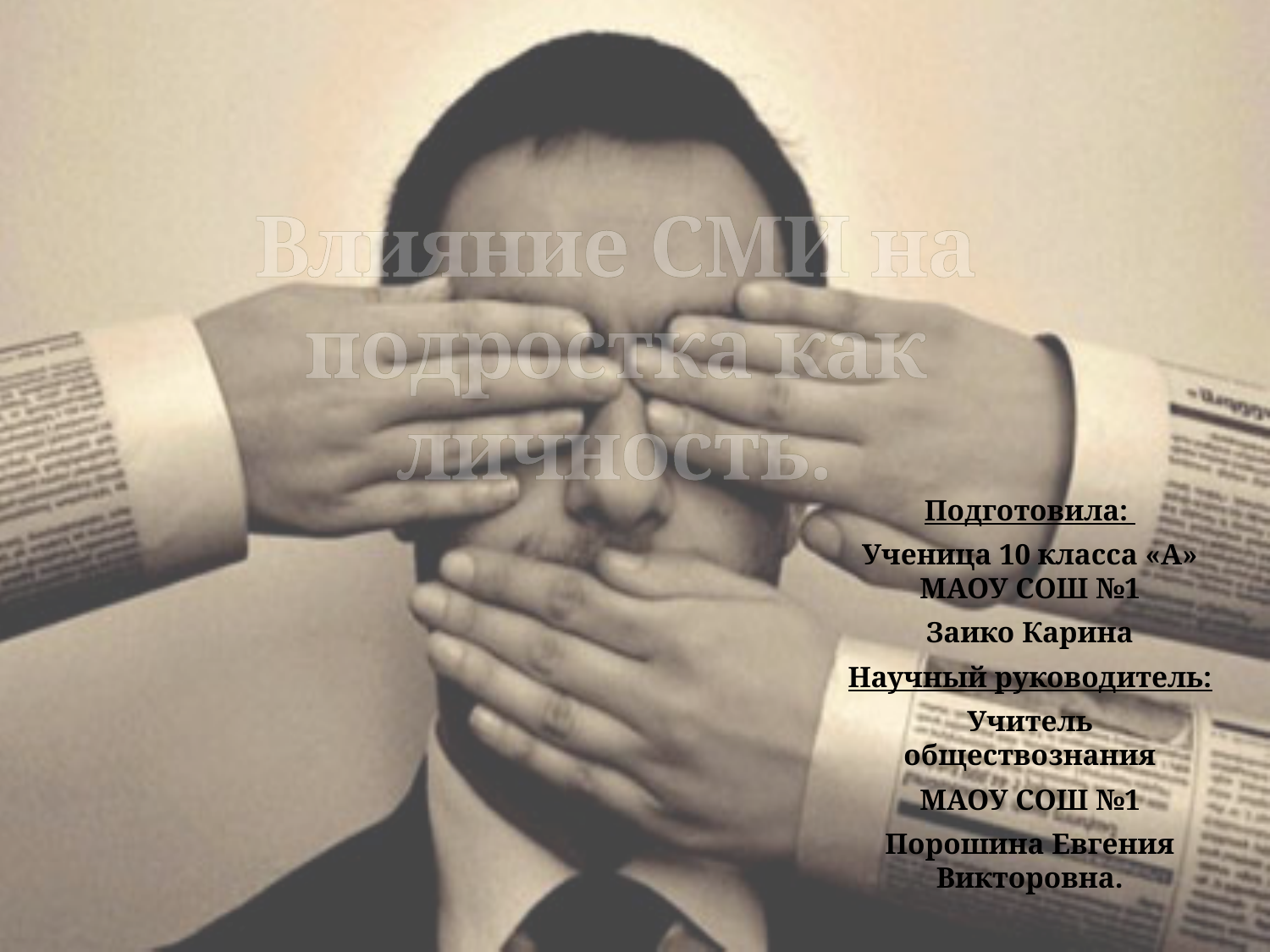

# Влияние СМИ на подростка как личность.
Подготовила:
Ученица 10 класса «А» МАОУ СОШ №1
Заико Карина
Научный руководитель:
Учитель обществознания
МАОУ СОШ №1
Порошина Евгения Викторовна.